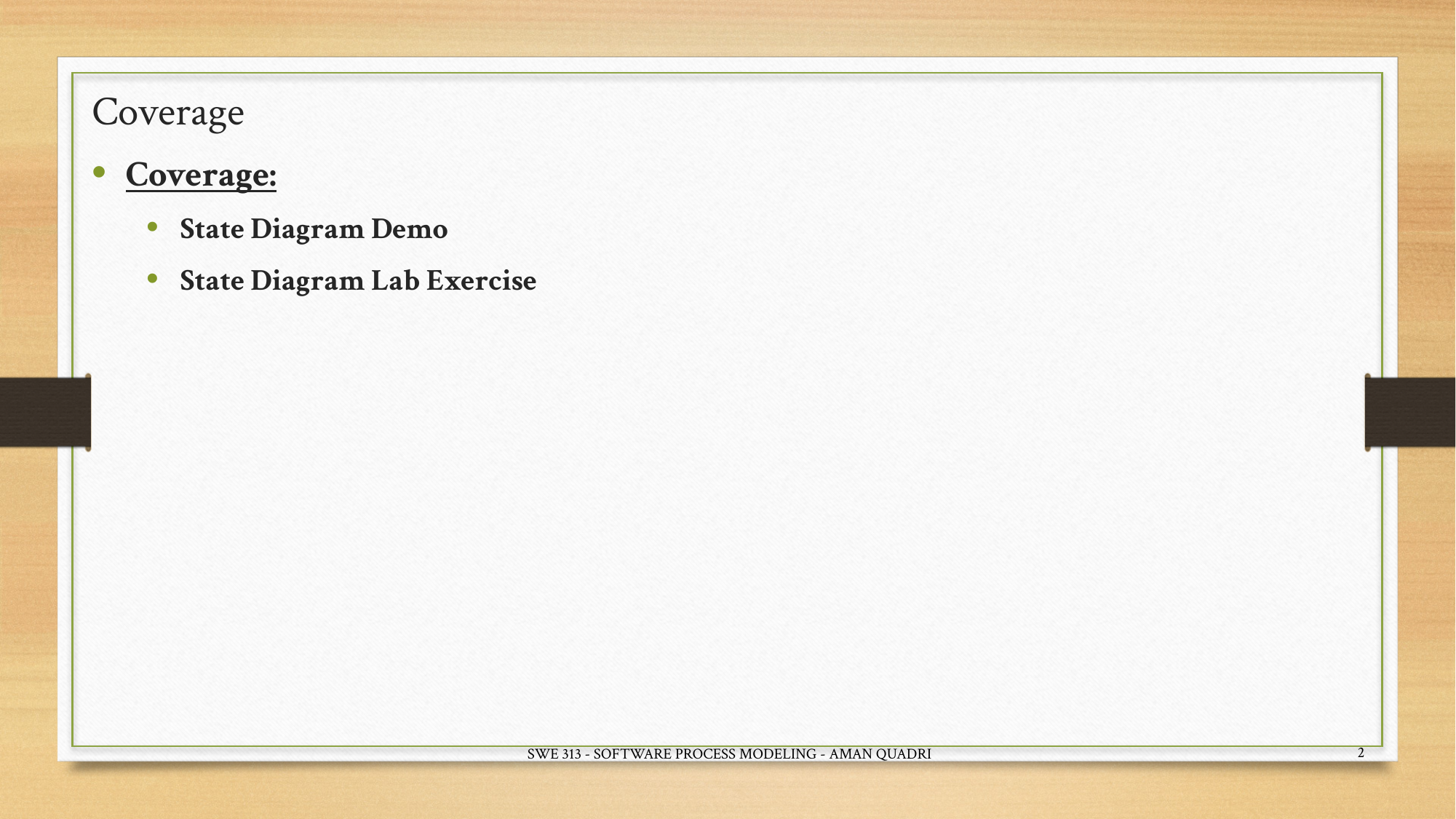

# Coverage
Coverage:
State Diagram Demo
State Diagram Lab Exercise

2
SWE 313 - SOFTWARE PROCESS MODELING - AMAN QUADRI